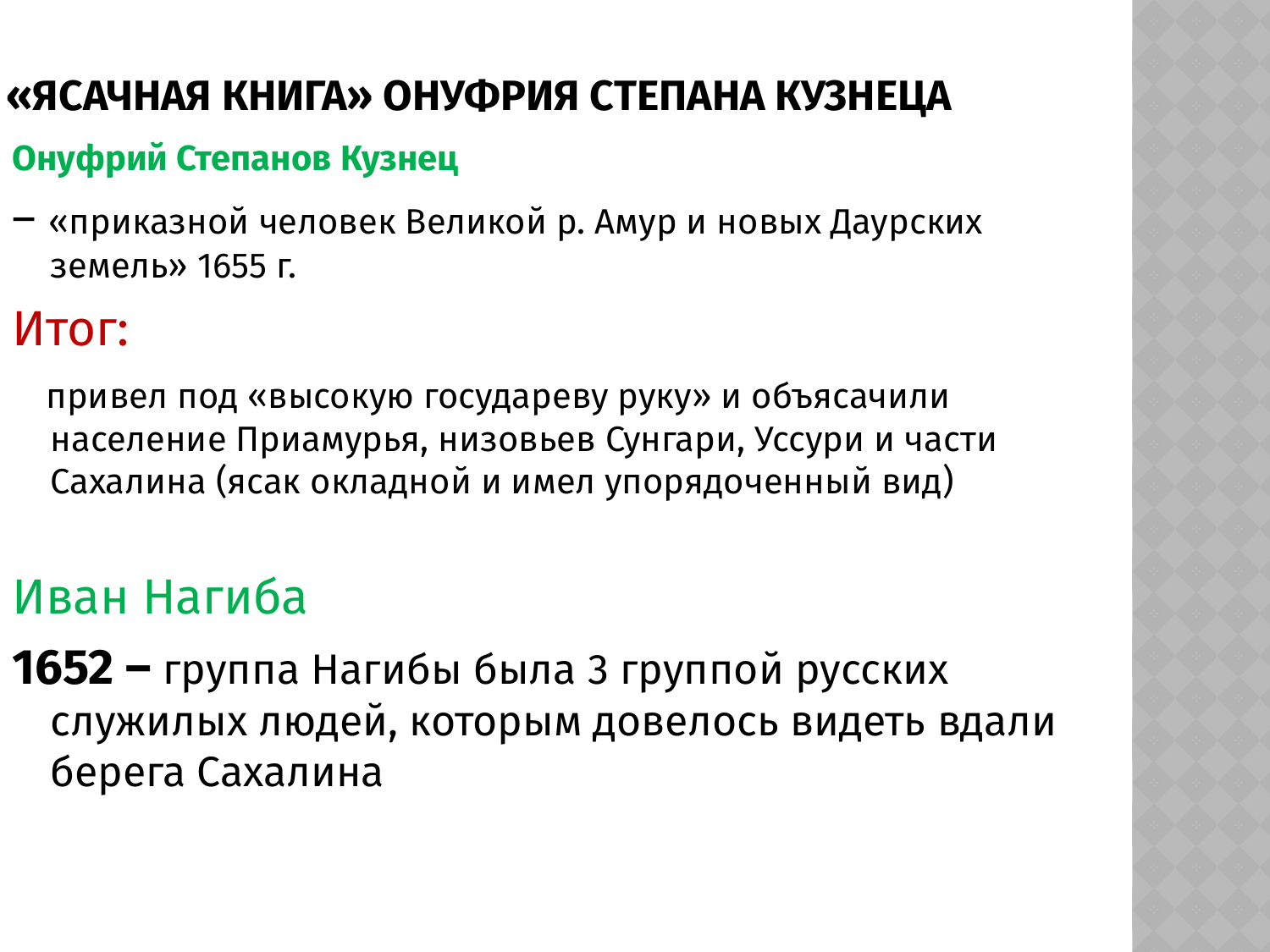

# «Ясачная книга» Онуфрия Степана кузнеца
Онуфрий Степанов Кузнец
– «приказной человек Великой р. Амур и новых Даурских земель» 1655 г.
Итог:
   привел под «высокую государеву руку» и объясачили население Приамурья, низовьев Сунгари, Уссури и части Сахалина (ясак окладной и имел упорядоченный вид)

Иван Нагиба
1652 – группа Нагибы была 3 группой русских служилых людей, которым довелось видеть вдали берега Сахалина